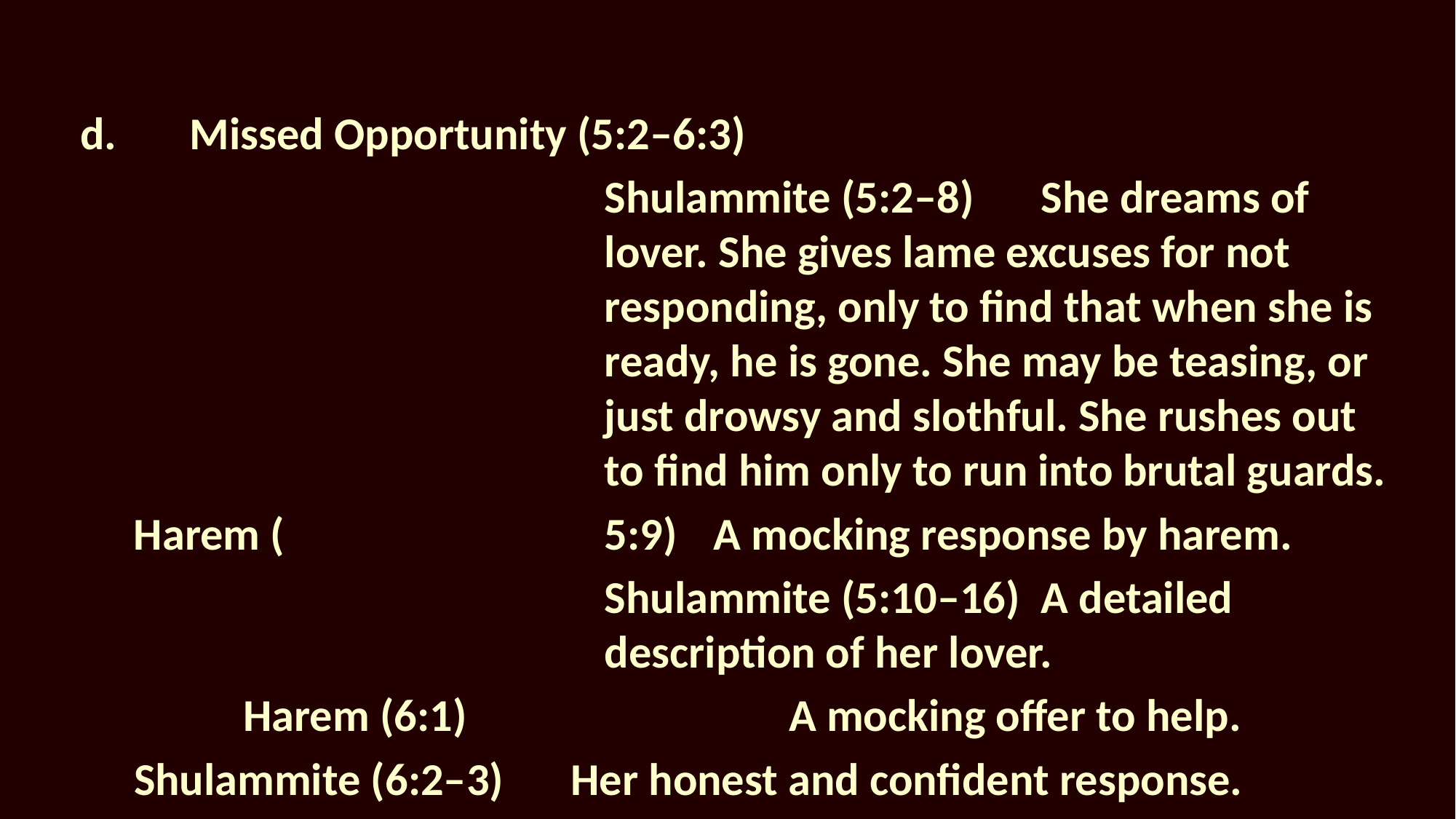

d.	Missed Opportunity (5:2–6:3)
	Shulammite (5:2–8)	She dreams of lover. She gives lame excuses for not responding, only to find that when she is ready, he is gone. She may be teasing, or just drowsy and slothful. She rushes out to find him only to run into brutal guards.
Harem (	5:9)	A mocking response by harem.
	Shulammite (5:10–16)	A detailed description of her lover.
	Harem (6:1)			A mocking offer to help.
Shulammite (6:2–3)	Her honest and confident response.